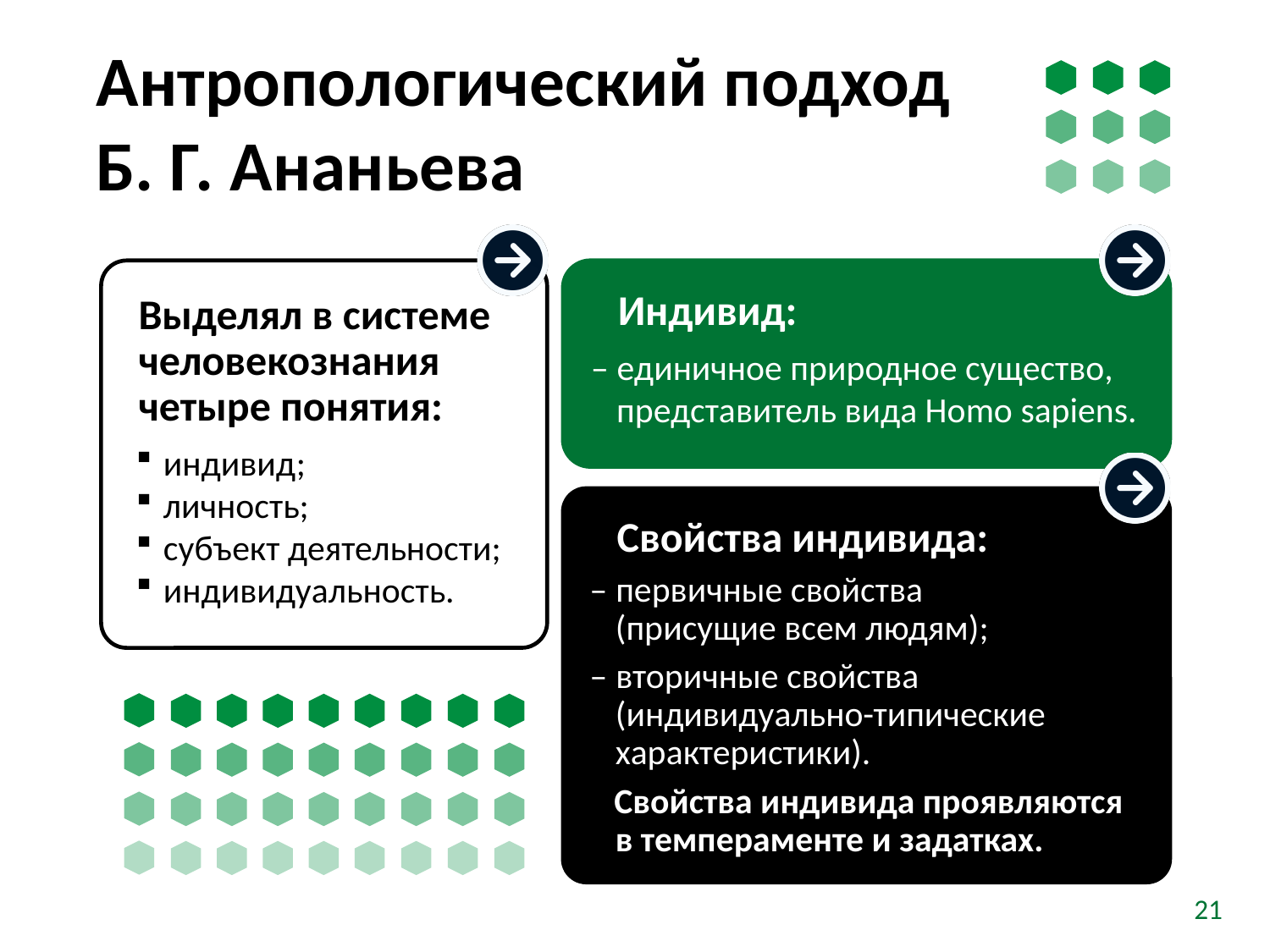

# Антропологический подход Б. Г. Ананьева

Выделял в системе человекознания
четыре понятия:
индивид;
личность;
субъект деятельности;
индивидуальность.
Индивид:
‒ единичное природное существо, представитель вида Homo sapiens.

Свойства индивида:
‒ первичные свойства
(присущие всем людям);
‒ вторичные свойства (индивидуально-типические характеристики).
Свойства индивида проявляются
в темпераменте и задатках.

21